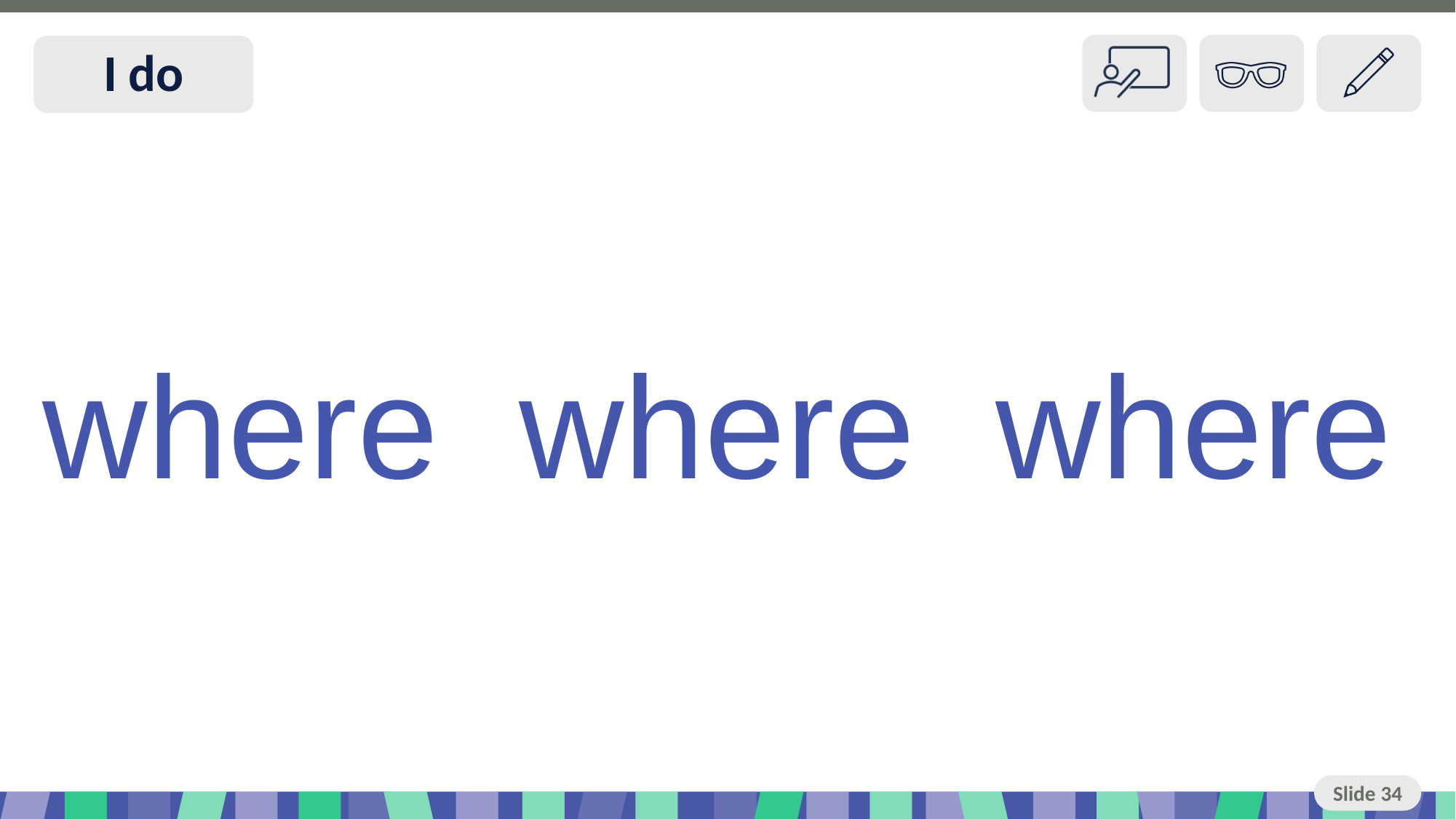

# Slide 34 I do
where  where  where